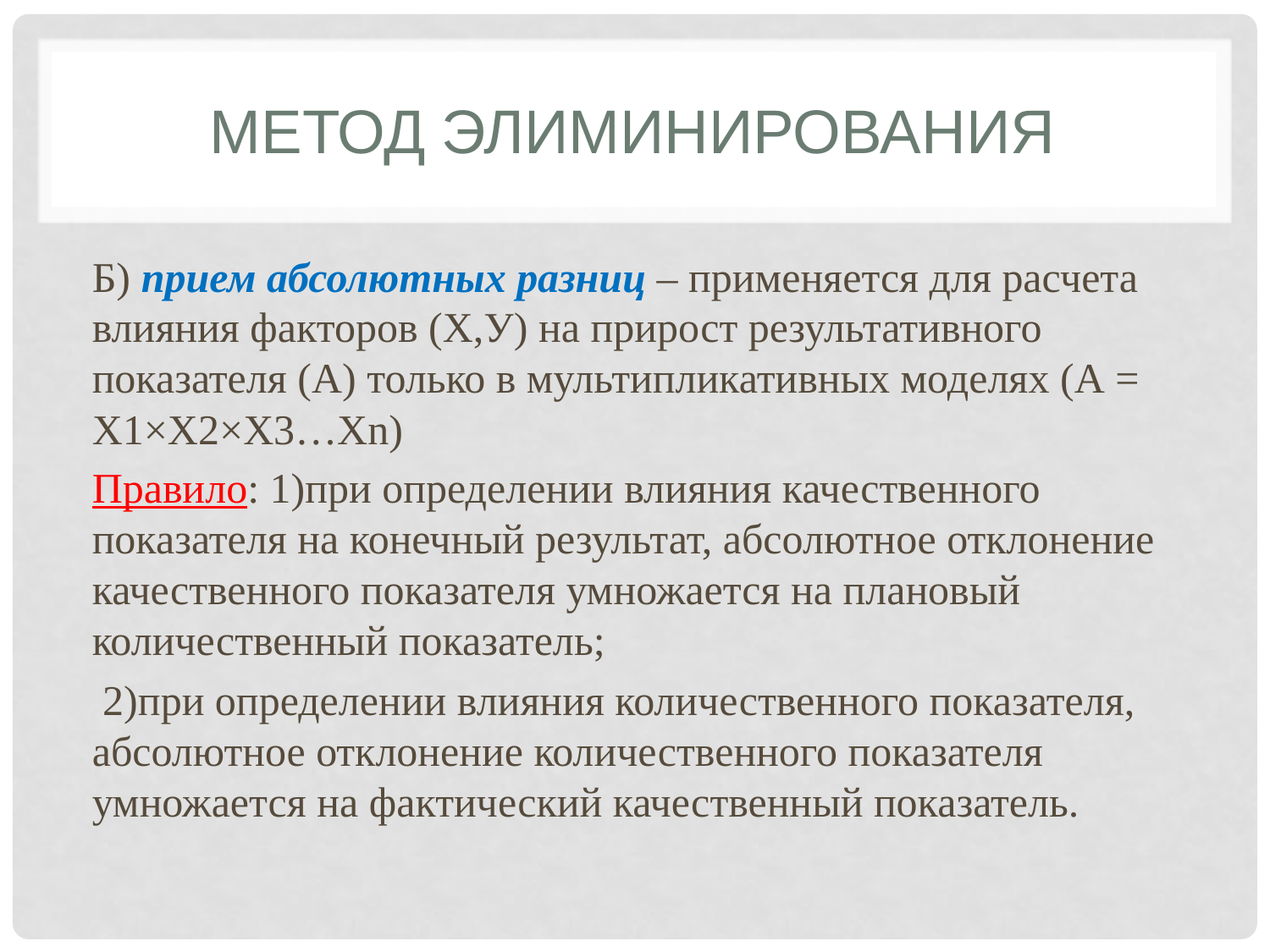

# Метод элиминирования
Б) прием абсолютных разниц – применяется для расчета влияния факторов (Х,У) на прирост результативного показателя (А) только в мультипликативных моделях (А = Х1×Х2×Х3…Хn)
Правило: 1)при определении влияния качественного показателя на конечный результат, абсолютное отклонение качественного показателя умножается на плановый количественный показатель;
 2)при определении влияния количественного показателя, абсолютное отклонение количественного показателя умножается на фактический качественный показатель.